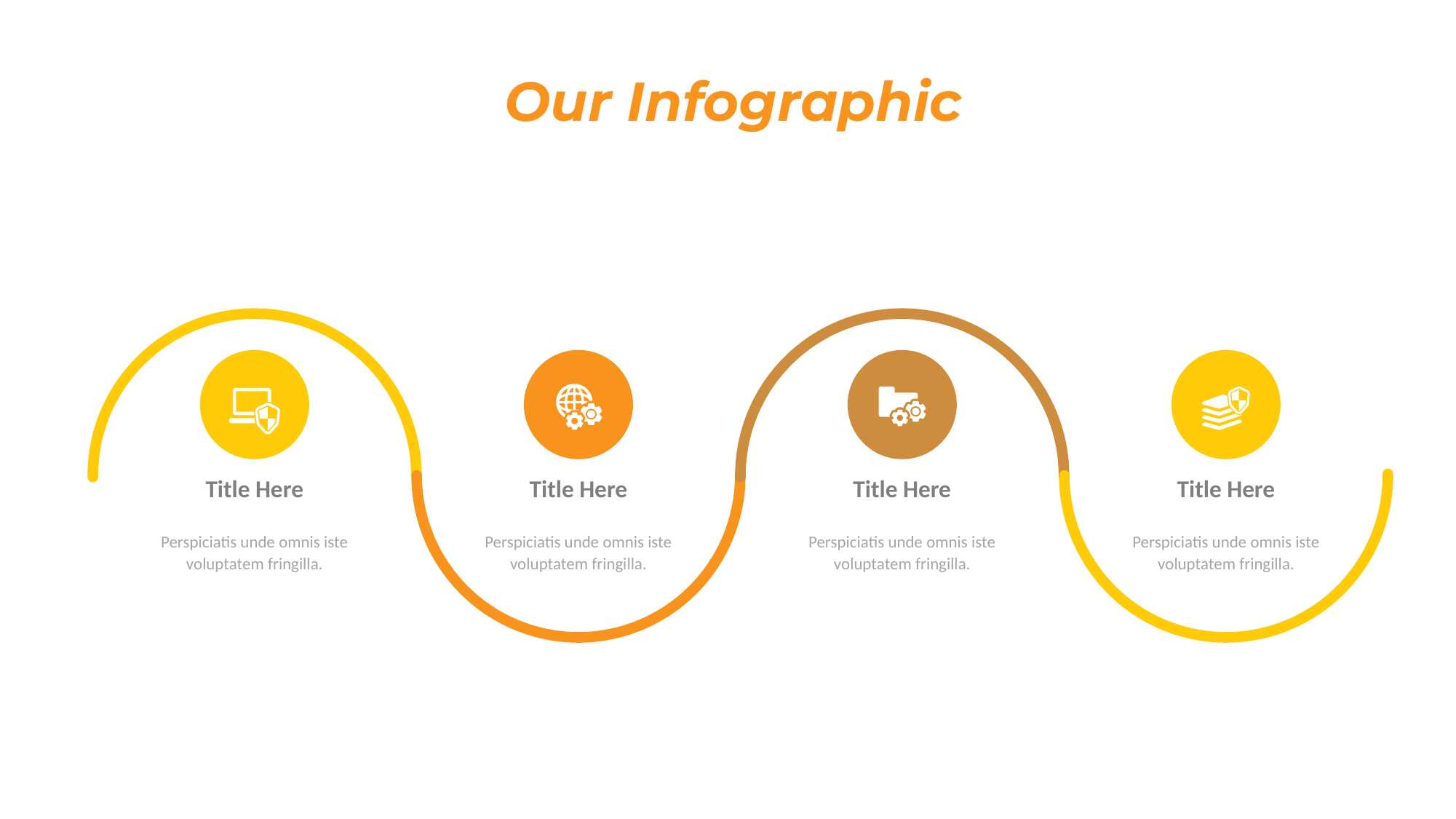

Our Infographic

Title Here
Title Here
Title Here
Title Here
Perspiciatis unde omnis iste voluptatem fringilla.
Perspiciatis unde omnis iste voluptatem fringilla.
Perspiciatis unde omnis iste voluptatem fringilla.
Perspiciatis unde omnis iste voluptatem fringilla.